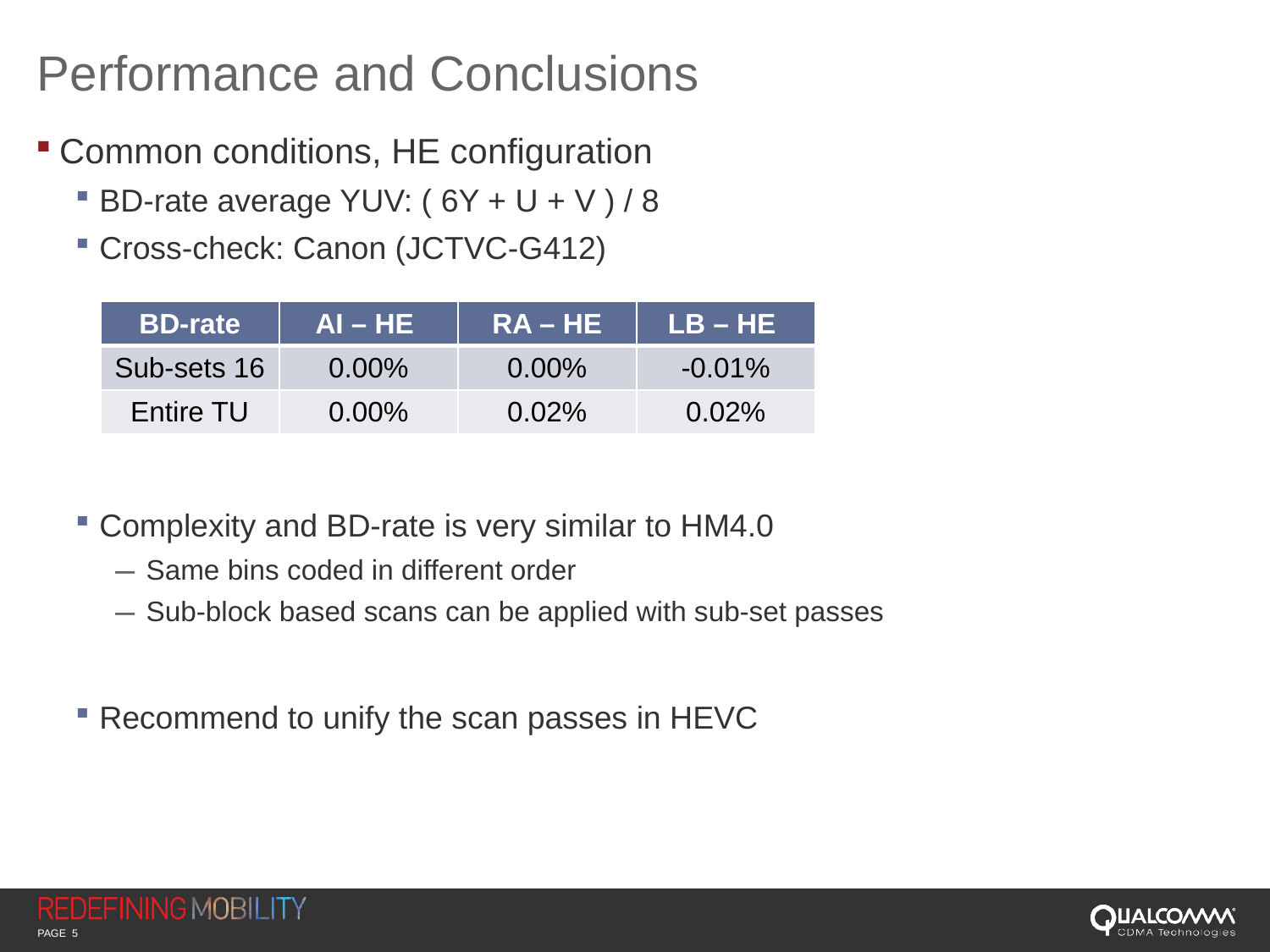

# Performance and Conclusions
Common conditions, HE configuration
BD-rate average YUV: ( 6Y + U + V ) / 8
Cross-check: Canon (JCTVC-G412)

Complexity and BD-rate is very similar to HM4.0
Same bins coded in different order
Sub-block based scans can be applied with sub-set passes

Recommend to unify the scan passes in HEVC

| BD-rate | AI – HE | RA – HE | LB – HE |
| --- | --- | --- | --- |
| Sub-sets 16 | 0.00% | 0.00% | -0.01% |
| Entire TU | 0.00% | 0.02% | 0.02% |